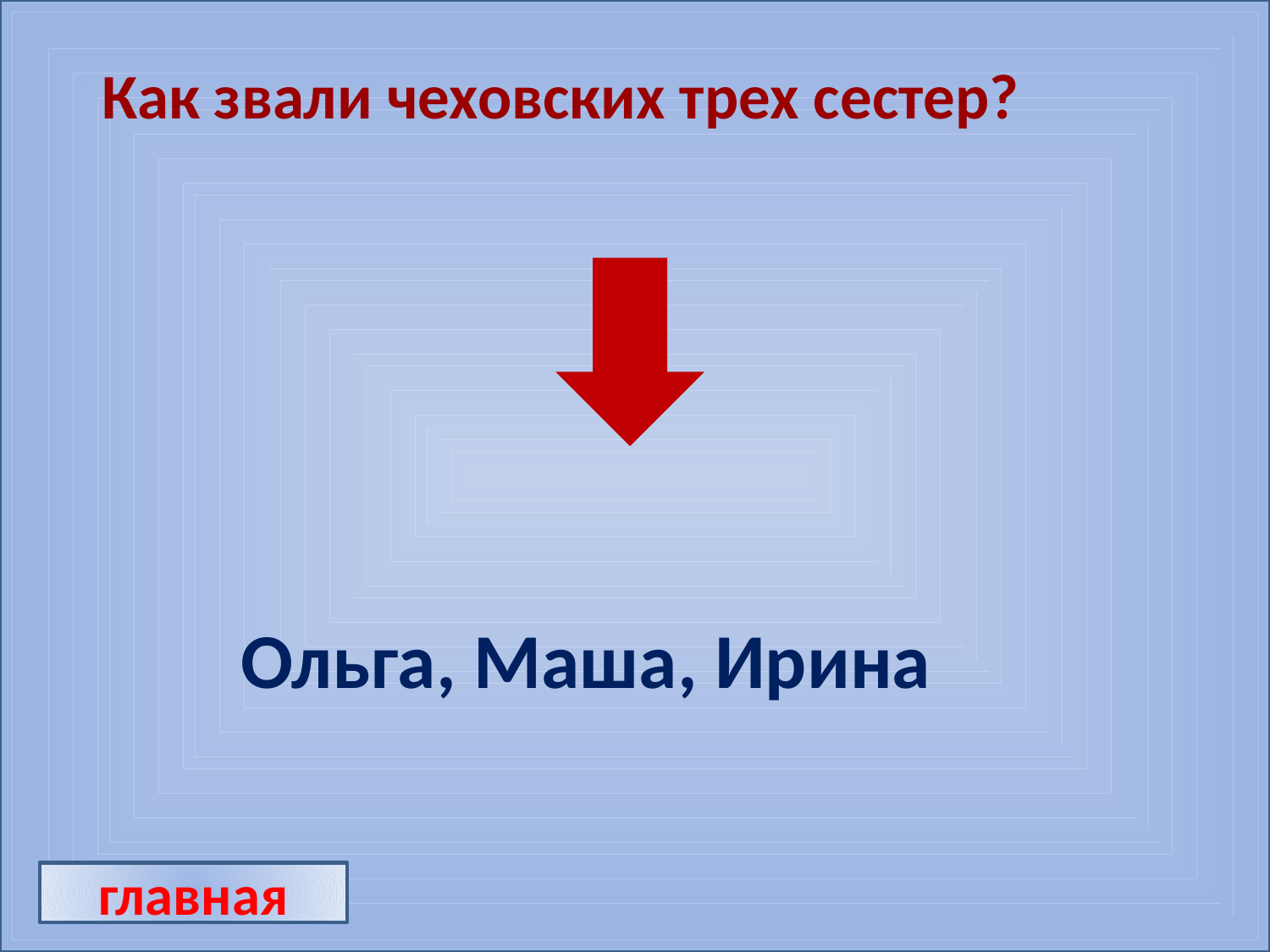

Как звали чеховских трех сестер?

Ольга, Маша, Ирина
главная